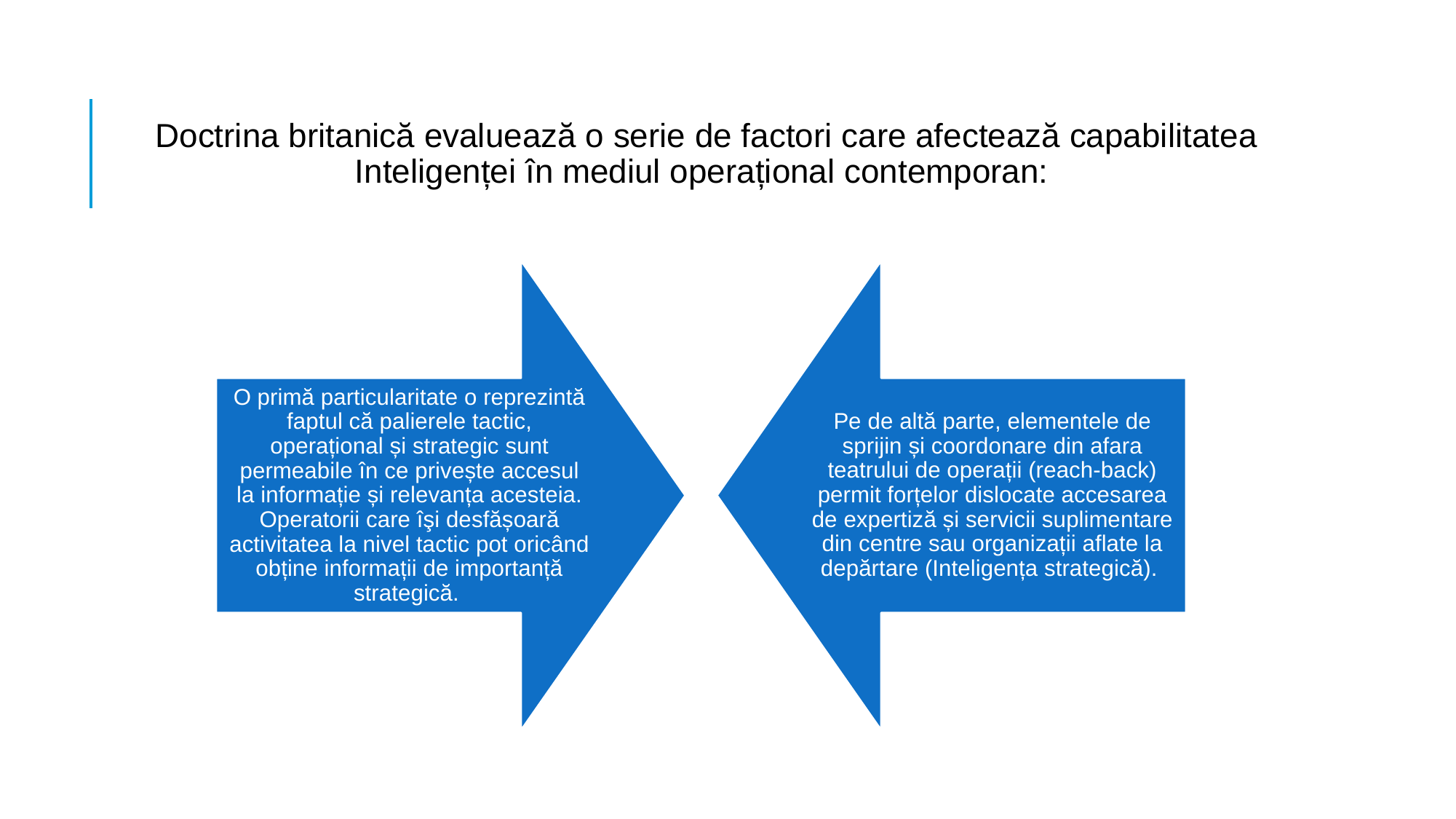

Doctrina britanică evaluează o serie de factori care afectează capabilitatea Inteligenței în mediul operațional contemporan:

O primă particularitate o reprezintă faptul că palierele tactic, operațional și strategic sunt permeabile în ce privește accesul la informație și relevanța acesteia. Operatorii care îşi desfășoară activitatea la nivel tactic pot oricând obține informații de importanță strategică.
Pe de altă parte, elementele de sprijin și coordonare din afara teatrului de operații (reach-back) permit forțelor dislocate accesarea de expertiză și servicii suplimentare din centre sau organizații aflate la depărtare (Inteligența strategică).